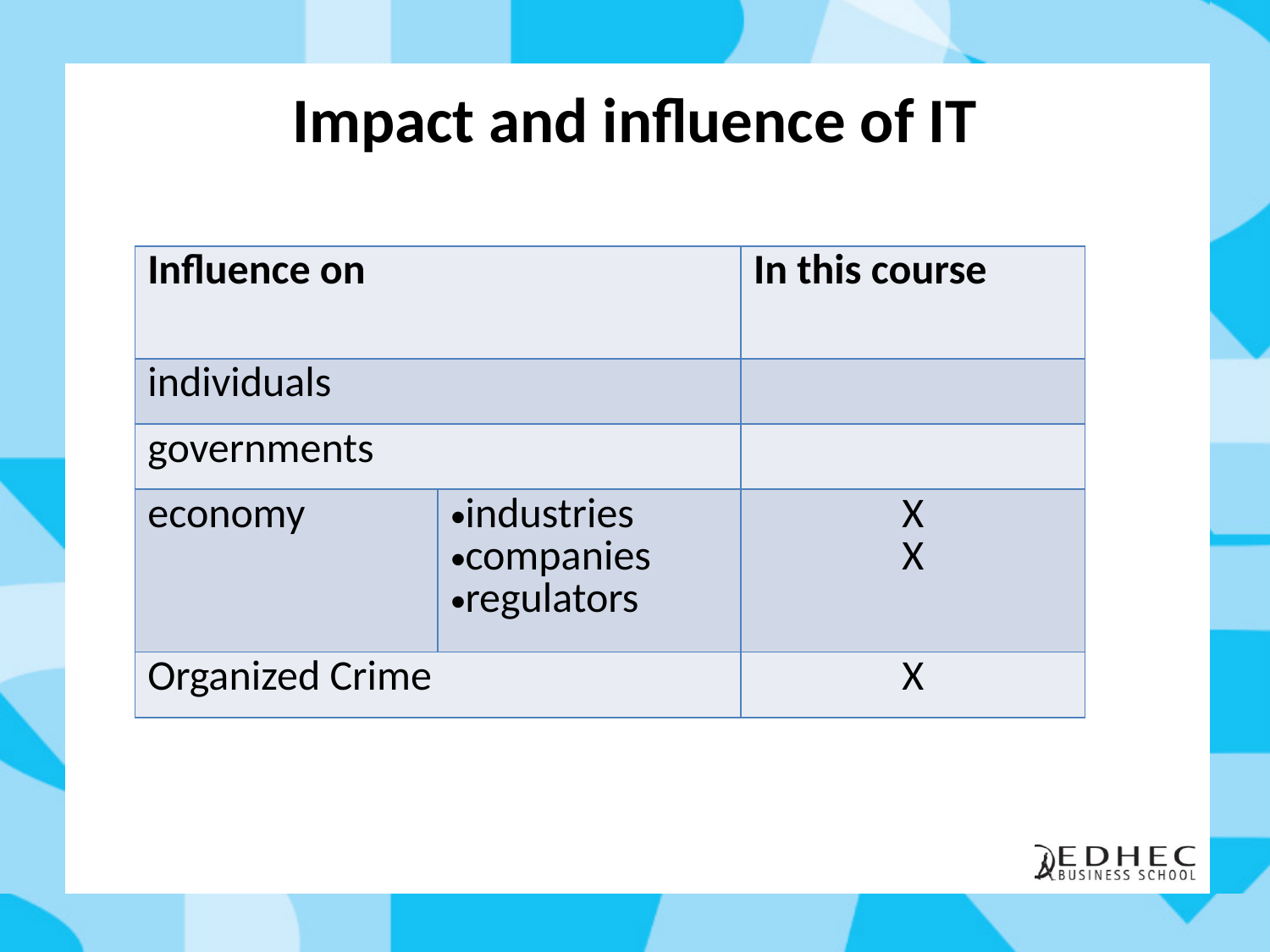

# Impact and influence of IT
| Influence on |  | In this course |
| --- | --- | --- |
| individuals |  |  |
| governments |  |  |
| economy | industries companies regulators | X X |
| Organized Crime |  | X |